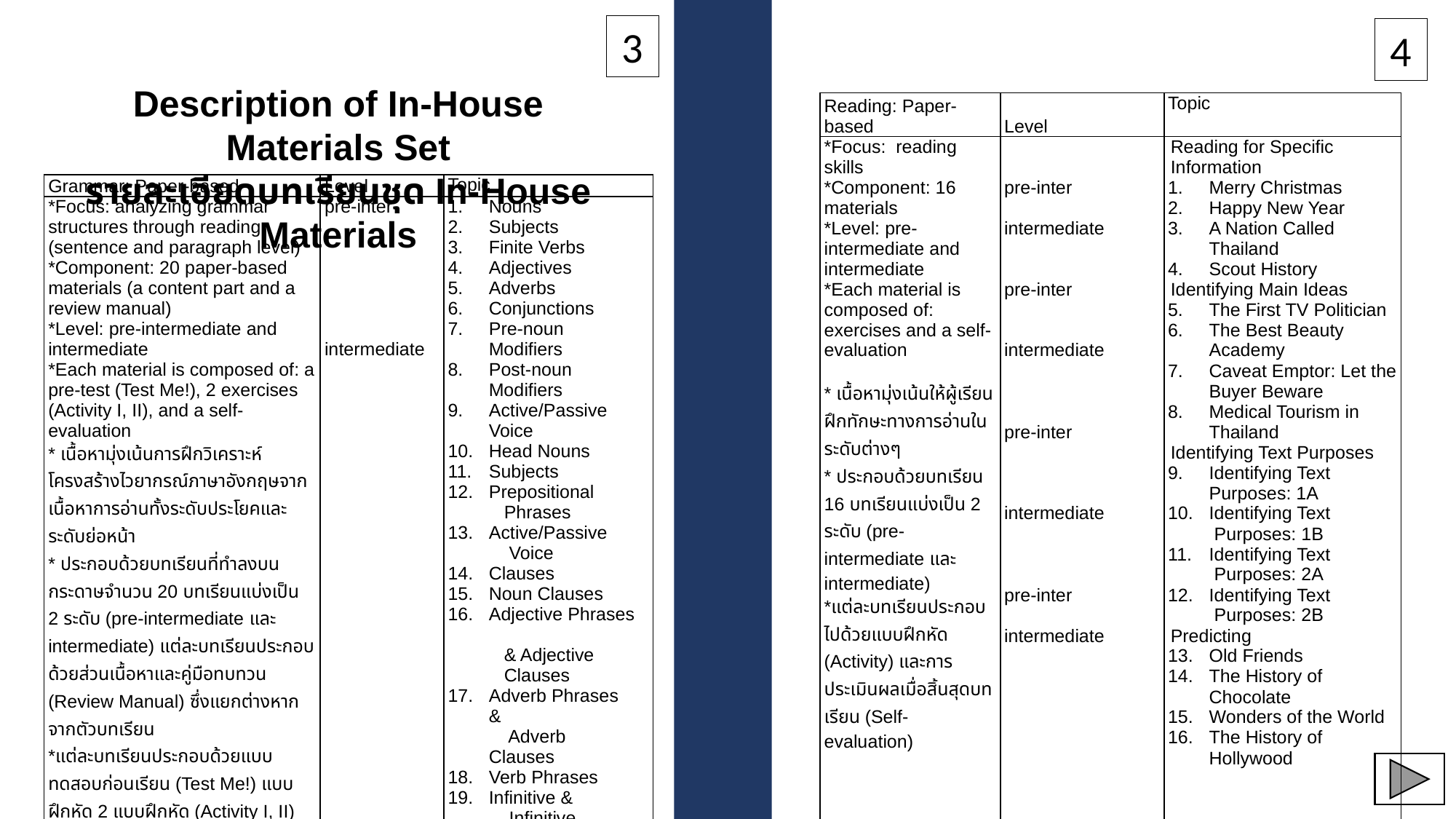

3
4
Description of In-House Materials Set
รายละเอียดบทเรียนชุด In-House Materials
| Reading: Paper-based | Level | Topic |
| --- | --- | --- |
| \*Focus: reading skills \*Component: 16 materials \*Level: pre-intermediate and intermediate \*Each material is composed of: exercises and a self-evaluation   \* เนื้อหามุ่งเน้นให้ผู้เรียนฝึกทักษะทางการอ่านในระดับต่างๆ \* ประกอบด้วยบทเรียน 16 บทเรียนแบ่งเป็น 2 ระดับ (pre- intermediate และ intermediate) \*แต่ละบทเรียนประกอบไปด้วยแบบฝึกหัด (Activity) และการประเมินผลเมื่อสิ้นสุดบทเรียน (Self-evaluation) | pre-inter   intermediate     pre-inter     intermediate       pre-inter       intermediate       pre-inter   intermediate | Reading for Specific Information Merry Christmas Happy New Year A Nation Called Thailand Scout History Identifying Main Ideas The First TV Politician The Best Beauty Academy Caveat Emptor: Let the Buyer Beware Medical Tourism in Thailand Identifying Text Purposes Identifying Text Purposes: 1A Identifying Text Purposes: 1B Identifying Text Purposes: 2A Identifying Text Purposes: 2B Predicting Old Friends The History of Chocolate Wonders of the World The History of Hollywood |
| Grammar: Paper-based | Level | Topic |
| --- | --- | --- |
| \*Focus: analyzing grammar structures through reading (sentence and paragraph level) \*Component: 20 paper-based materials (a content part and a review manual) \*Level: pre-intermediate and intermediate \*Each material is composed of: a pre-test (Test Me!), 2 exercises (Activity I, II), and a self-evaluation \* เนื้อหามุ่งเน้นการฝึกวิเคราะห์โครงสร้างไวยากรณ์ภาษาอังกฤษจากเนื้อหาการอ่านทั้งระดับประโยคและระดับย่อหน้า \* ประกอบด้วยบทเรียนที่ทำลงบนกระดาษจำนวน 20 บทเรียนแบ่งเป็น 2 ระดับ (pre-intermediate และ intermediate) แต่ละบทเรียนประกอบด้วยส่วนเนื้อหาและคู่มือทบทวน (Review Manual) ซึ่งแยกต่างหากจากตัวบทเรียน \*แต่ละบทเรียนประกอบด้วยแบบทดสอบก่อนเรียน (Test Me!) แบบฝึกหัด 2 แบบฝึกหัด (Activity I, II) และ การ ประเมินผลเมื่อสิ้นสุดบทเรียน (Self-evaluation) | pre-inter             intermediate | Nouns Subjects Finite Verbs Adjectives Adverbs Conjunctions Pre-noun Modifiers Post-noun Modifiers Active/Passive Voice Head Nouns Subjects Prepositional Phrases Active/Passive Voice Clauses Noun Clauses Adjective Phrases & Adjective Clauses Adverb Phrases & Adverb Clauses Verb Phrases Infinitive & Infinitive Phrases Gerunds & Gerund Phrases |